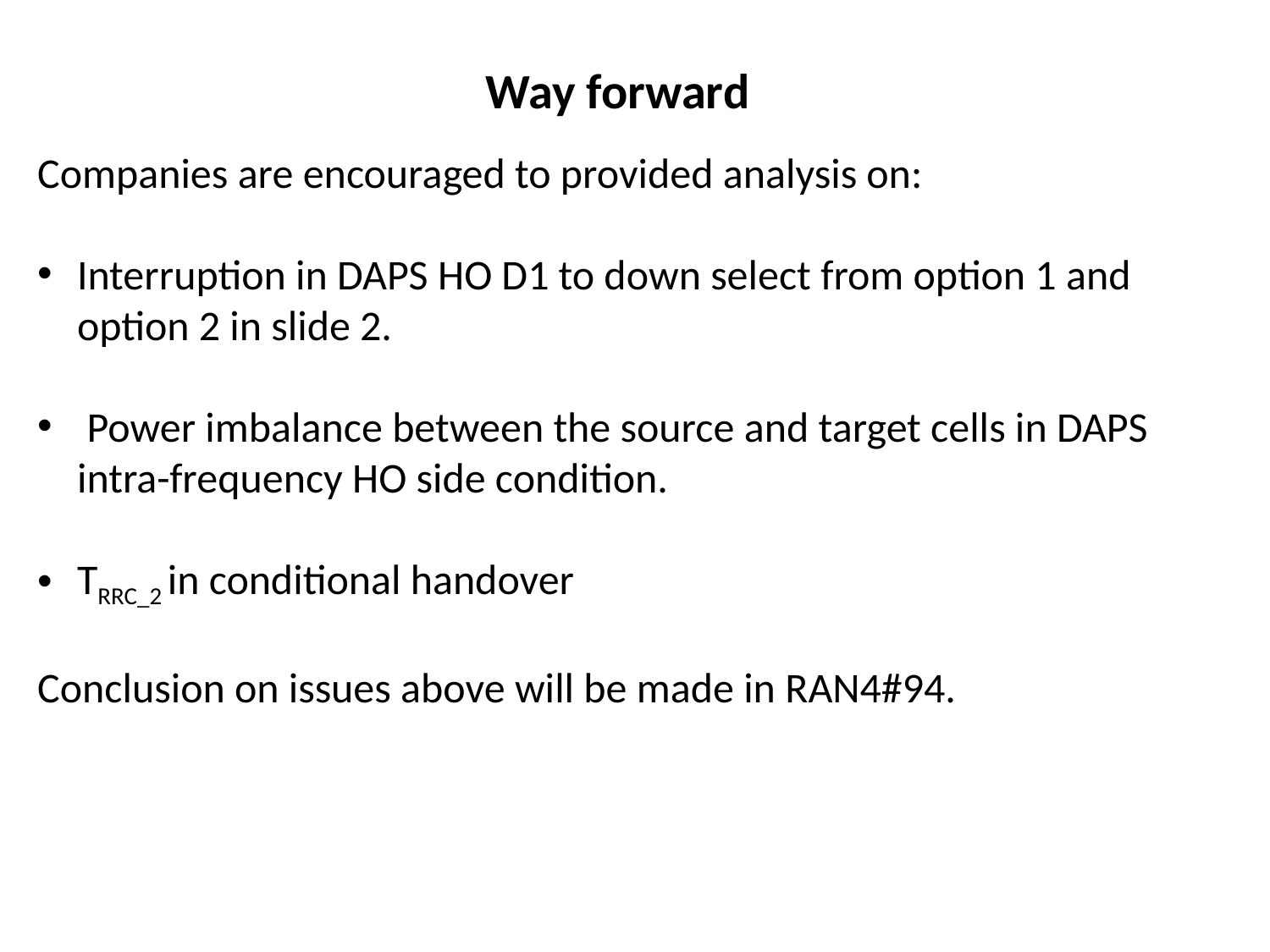

# Way forward
Companies are encouraged to provided analysis on:

Interruption in DAPS HO D1 to down select from option 1 and option 2 in slide 2.

 Power imbalance between the source and target cells in DAPS intra-frequency HO side condition.

TRRC_2 in conditional handover

Conclusion on issues above will be made in RAN4#94.